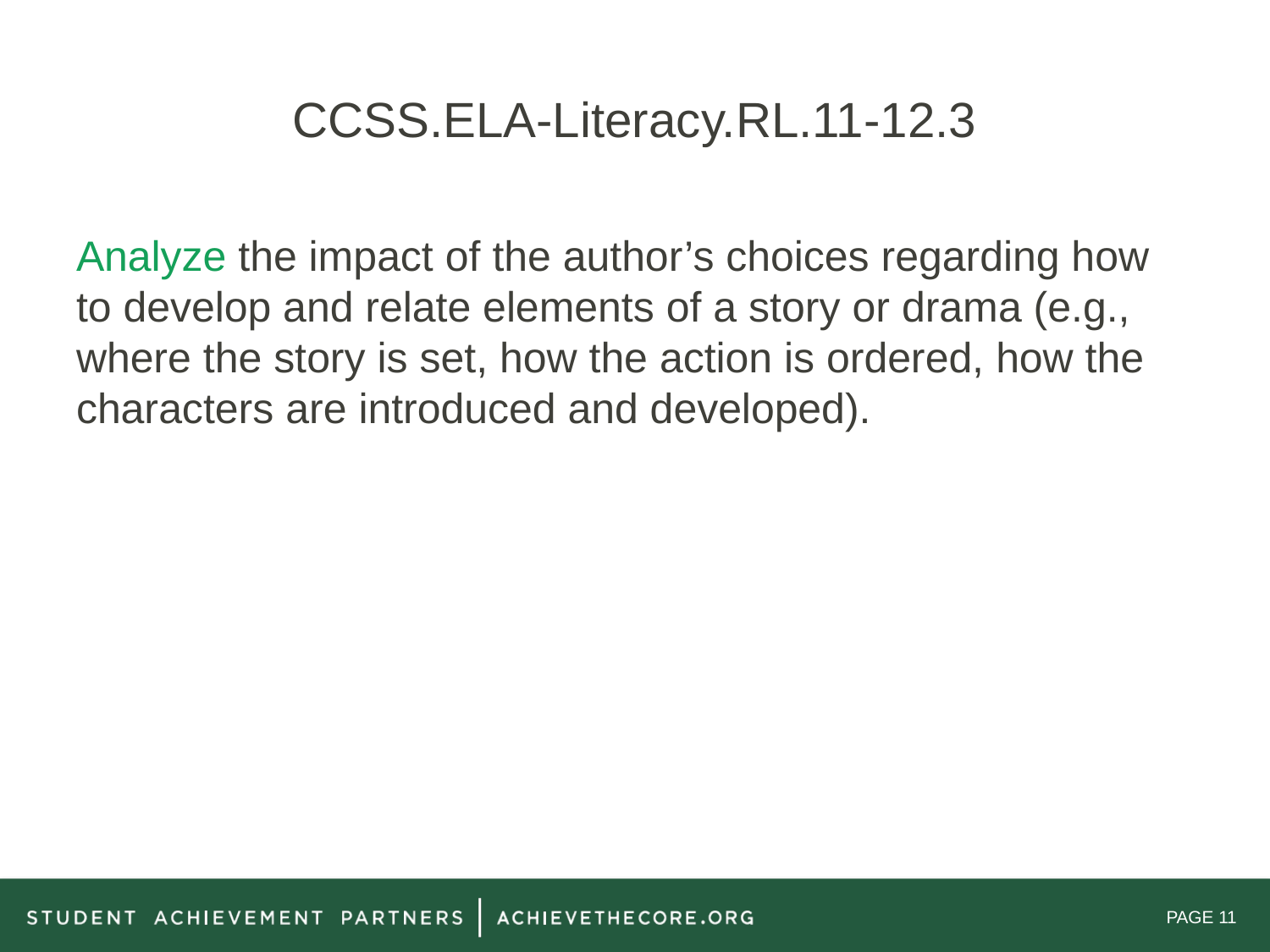

# CCSS.ELA-Literacy.RL.11-12.3
Analyze the impact of the author’s choices regarding how to develop and relate elements of a story or drama (e.g., where the story is set, how the action is ordered, how the characters are introduced and developed).